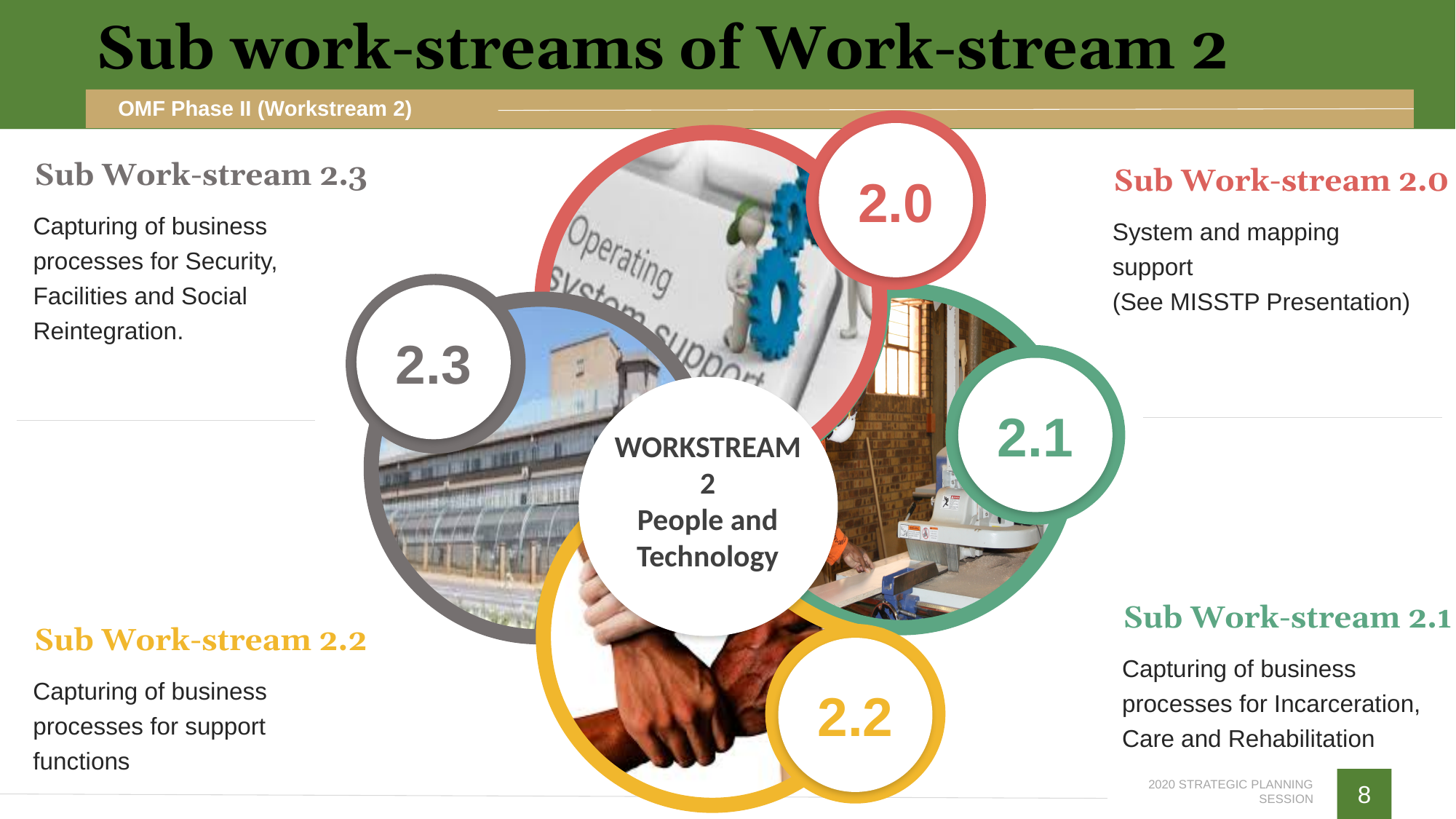

Sub work-streams of Work-stream 2

OMF Phase II (Workstream 2)

2.0

2.3

2.1

2.2
Sub Work-stream 2.3
Sub Work-stream 2.0
Capturing of business processes for Security, Facilities and Social Reintegration.
System and mapping support
(See MISSTP Presentation)
WORKSTREAM 2
People and Technology

Sub Work-stream 2.1
Sub Work-stream 2.2
Capturing of business processes for Incarceration, Care and Rehabilitation
Capturing of business processes for support functions